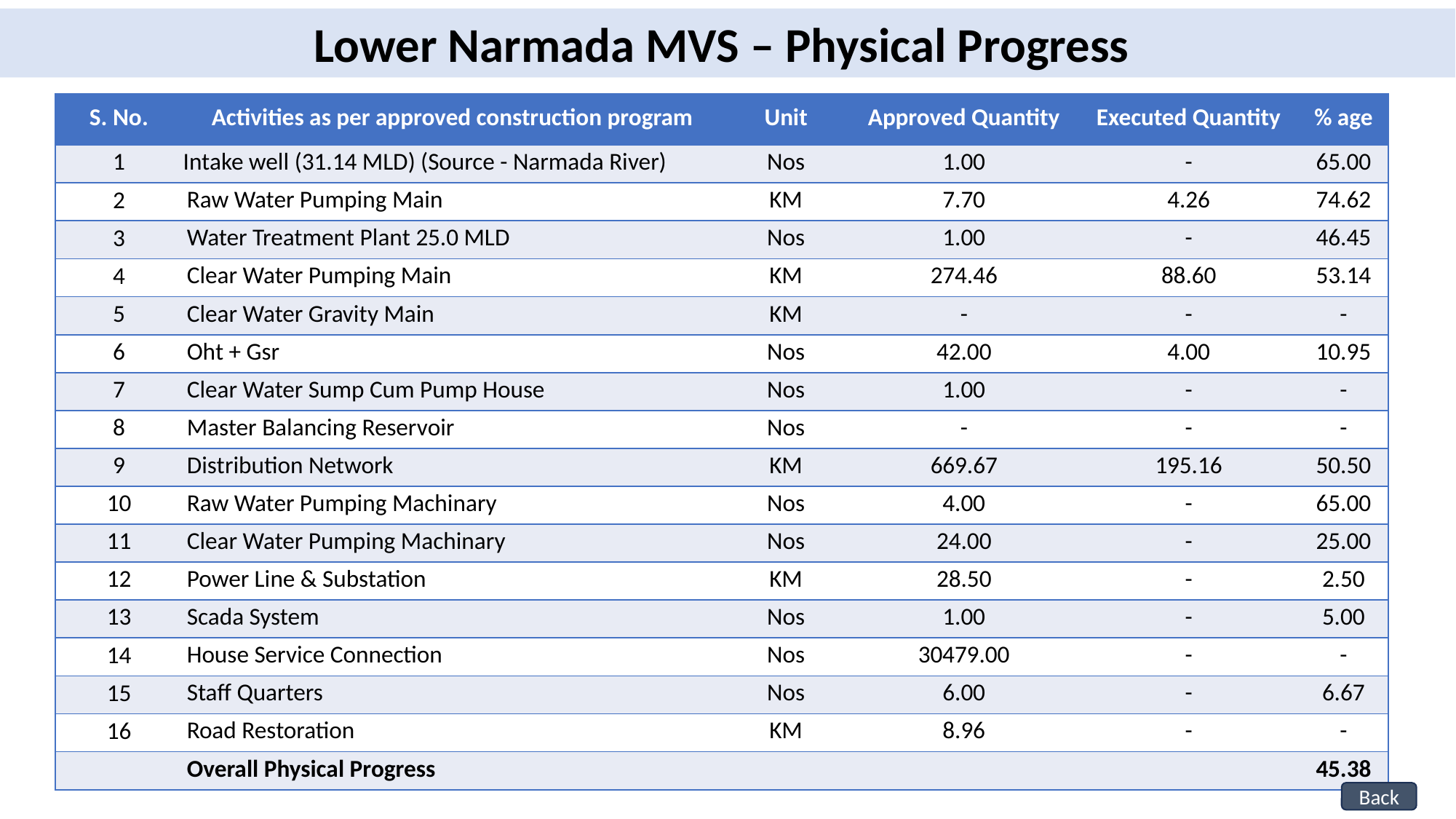

Lower Narmada MVS – Physical Progress
| S. No. | Activities as per approved construction program | Unit | Approved Quantity | Executed Quantity | % age |
| --- | --- | --- | --- | --- | --- |
| 1 | Intake well (31.14 MLD) (Source - Narmada River) | Nos | 1.00 | - | 65.00 |
| 2 | Raw Water Pumping Main | KM | 7.70 | 4.26 | 74.62 |
| 3 | Water Treatment Plant 25.0 MLD | Nos | 1.00 | - | 46.45 |
| 4 | Clear Water Pumping Main | KM | 274.46 | 88.60 | 53.14 |
| 5 | Clear Water Gravity Main | KM | - | - | - |
| 6 | Oht + Gsr | Nos | 42.00 | 4.00 | 10.95 |
| 7 | Clear Water Sump Cum Pump House | Nos | 1.00 | - | - |
| 8 | Master Balancing Reservoir | Nos | - | - | - |
| 9 | Distribution Network | KM | 669.67 | 195.16 | 50.50 |
| 10 | Raw Water Pumping Machinary | Nos | 4.00 | - | 65.00 |
| 11 | Clear Water Pumping Machinary | Nos | 24.00 | - | 25.00 |
| 12 | Power Line & Substation | KM | 28.50 | - | 2.50 |
| 13 | Scada System | Nos | 1.00 | - | 5.00 |
| 14 | House Service Connection | Nos | 30479.00 | - | - |
| 15 | Staff Quarters | Nos | 6.00 | - | 6.67 |
| 16 | Road Restoration | KM | 8.96 | - | - |
|  | Overall Physical Progress |  |  |  | 45.38 |
44
Back